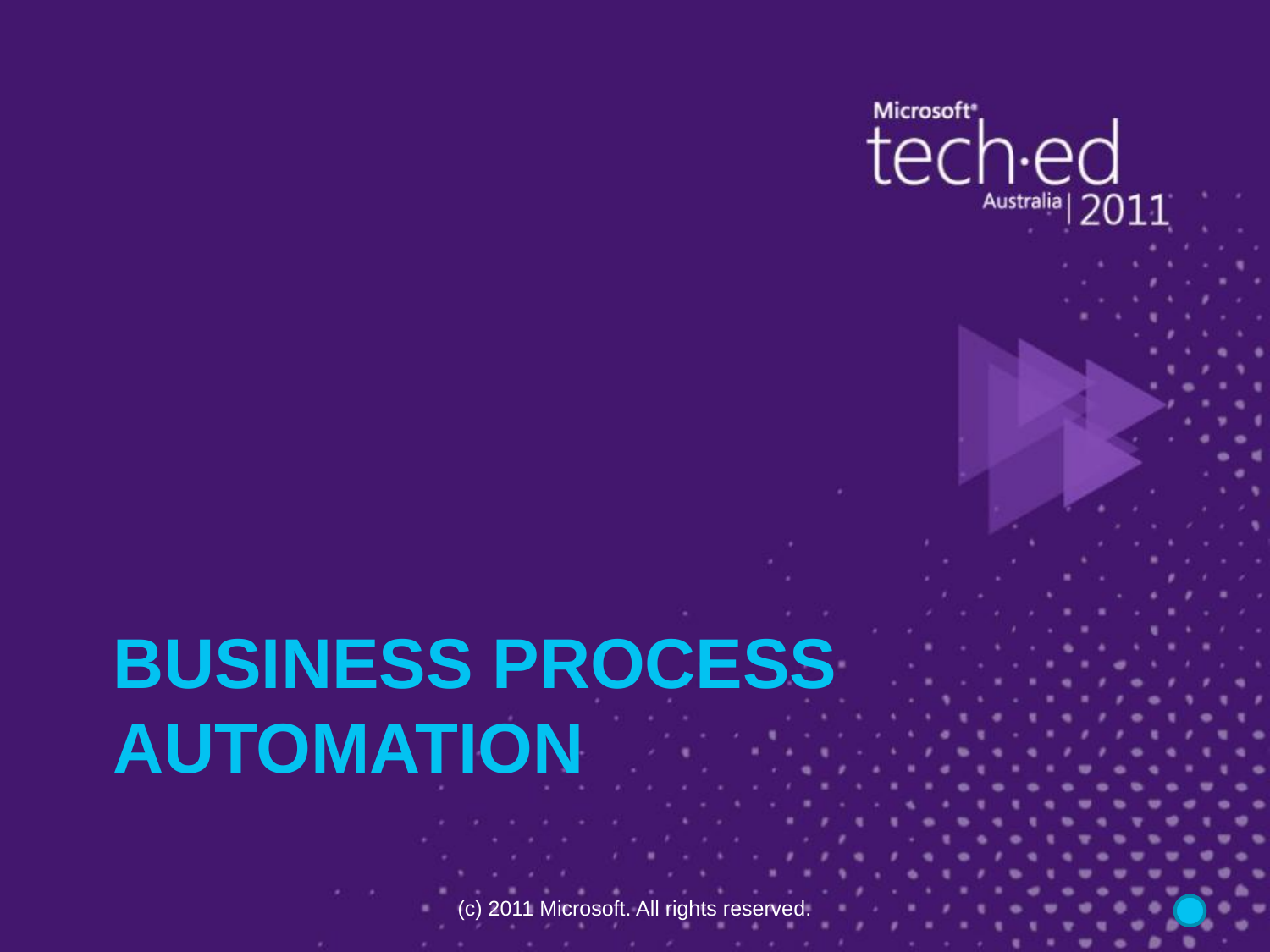

# Business Process Automation
(c) 2011 Microsoft. All rights reserved.